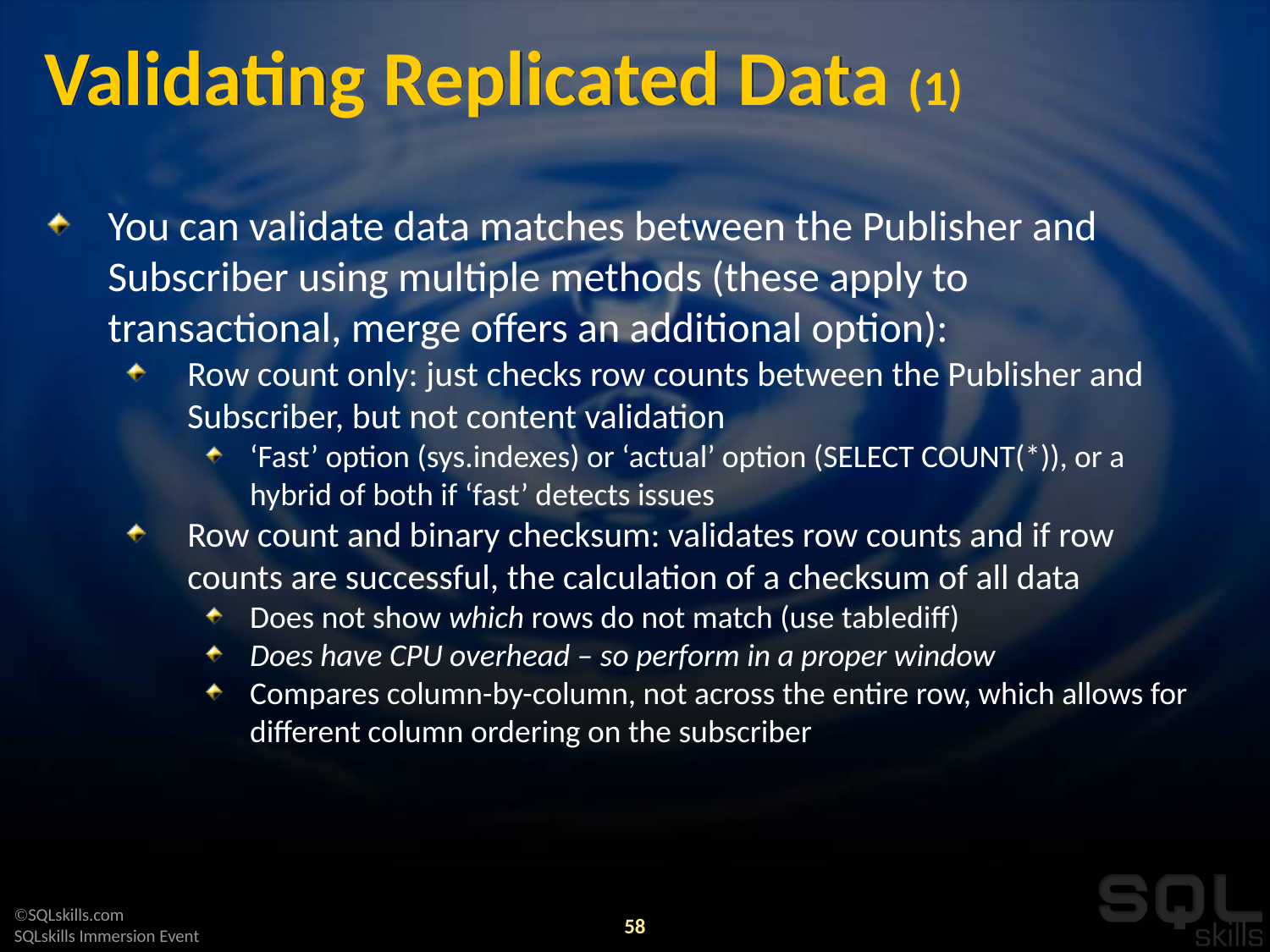

# Validating Replicated Data (1)
You can validate data matches between the Publisher and Subscriber using multiple methods (these apply to transactional, merge offers an additional option):
Row count only: just checks row counts between the Publisher and Subscriber, but not content validation
‘Fast’ option (sys.indexes) or ‘actual’ option (SELECT COUNT(*)), or a hybrid of both if ‘fast’ detects issues
Row count and binary checksum: validates row counts and if row counts are successful, the calculation of a checksum of all data
Does not show which rows do not match (use tablediff)
Does have CPU overhead – so perform in a proper window
Compares column-by-column, not across the entire row, which allows for different column ordering on the subscriber
58